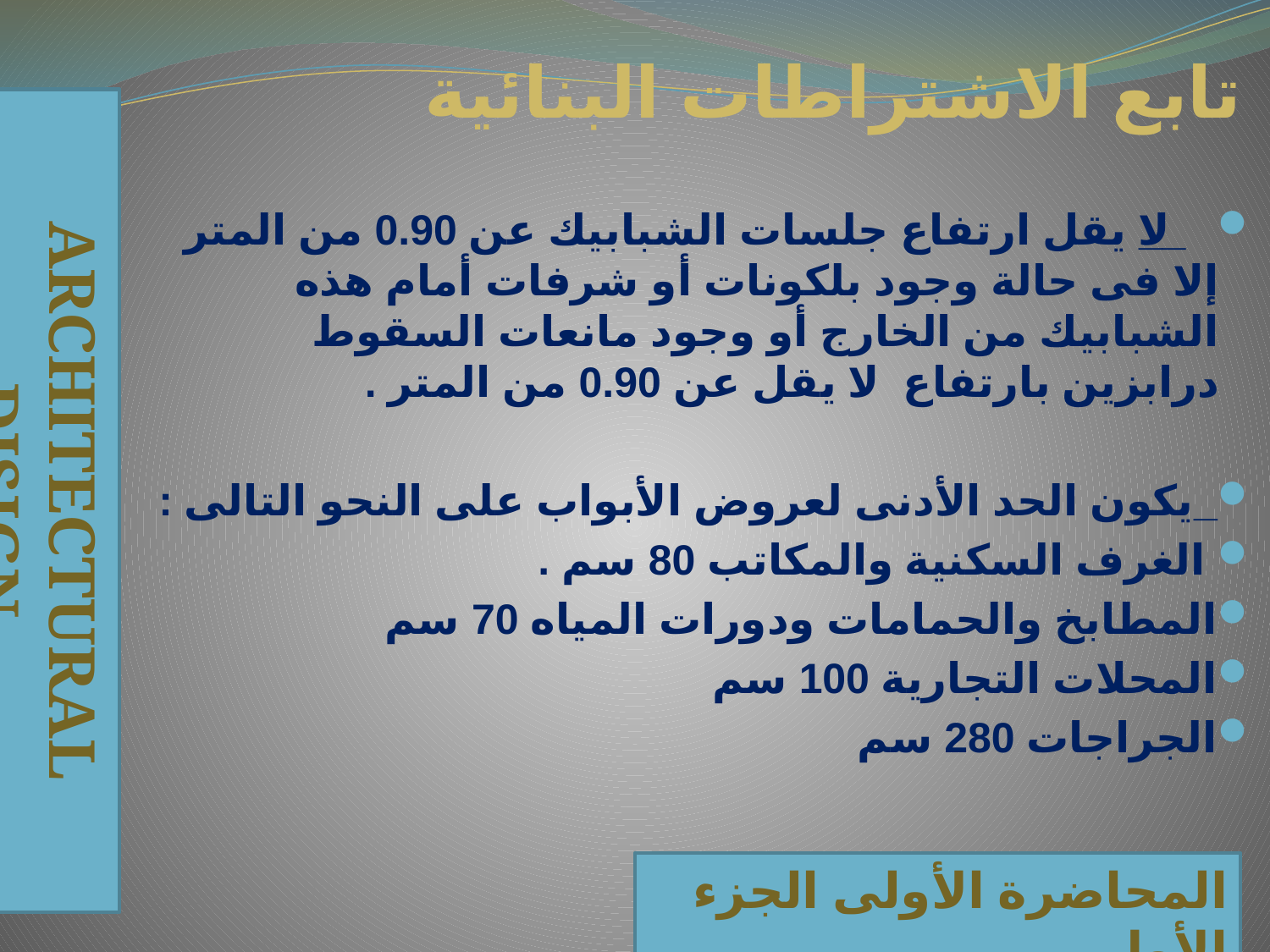

# تابع الاشتراطات البنائية
__لا يقل ارتفاع جلسات الشبابيك عن 0.90 من المتر إلا فى حالة وجود بلكونات أو شرفات أمام هذه الشبابيك من الخارج أو وجود مانعات السقوط  درابزين بارتفاع  لا يقل عن 0.90 من المتر .

_يكون الحد الأدنى لعروض الأبواب على النحو التالى :
 الغرف السكنية والمكاتب 80 سم .
المطابخ والحمامات ودورات المياه 70 سم
المحلات التجارية 100 سم
الجراجات 280 سم
Architectural Disign
المحاضرة الأولى الجزء الأول